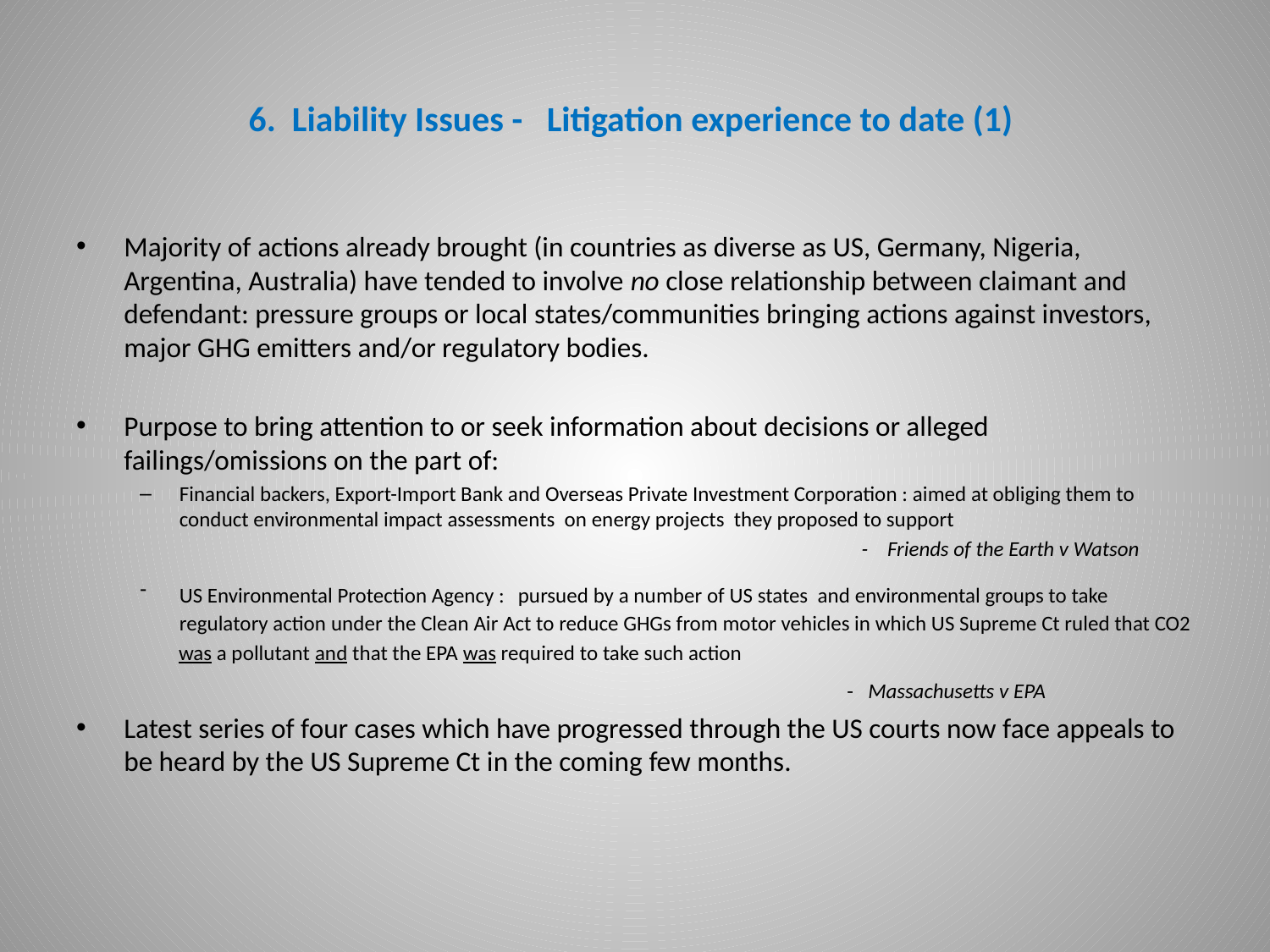

# 6.  Liability Issues -   Litigation experience to date (1)
Majority of actions already brought (in countries as diverse as US, Germany, Nigeria, Argentina, Australia) have tended to involve no close relationship between claimant and defendant: pressure groups or local states/communities bringing actions against investors, major GHG emitters and/or regulatory bodies.

Purpose to bring attention to or seek information about decisions or alleged failings/omissions on the part of:
Financial backers, Export-Import Bank and Overseas Private Investment Corporation : aimed at obliging them to conduct environmental impact assessments  on energy projects  they proposed to support
                                                                      -    Friends of the Earth v Watson
US Environmental Protection Agency :  pursued by a number of US states  and environmental groups to take regulatory action under the Clean Air Act to reduce GHGs from motor vehicles in which US Supreme Ct ruled that CO2
        was a pollutant and that the EPA was required to take such action
                                                                                                                                                 -   Massachusetts v EPA
Latest series of four cases which have progressed through the US courts now face appeals to be heard by the US Supreme Ct in the coming few months.